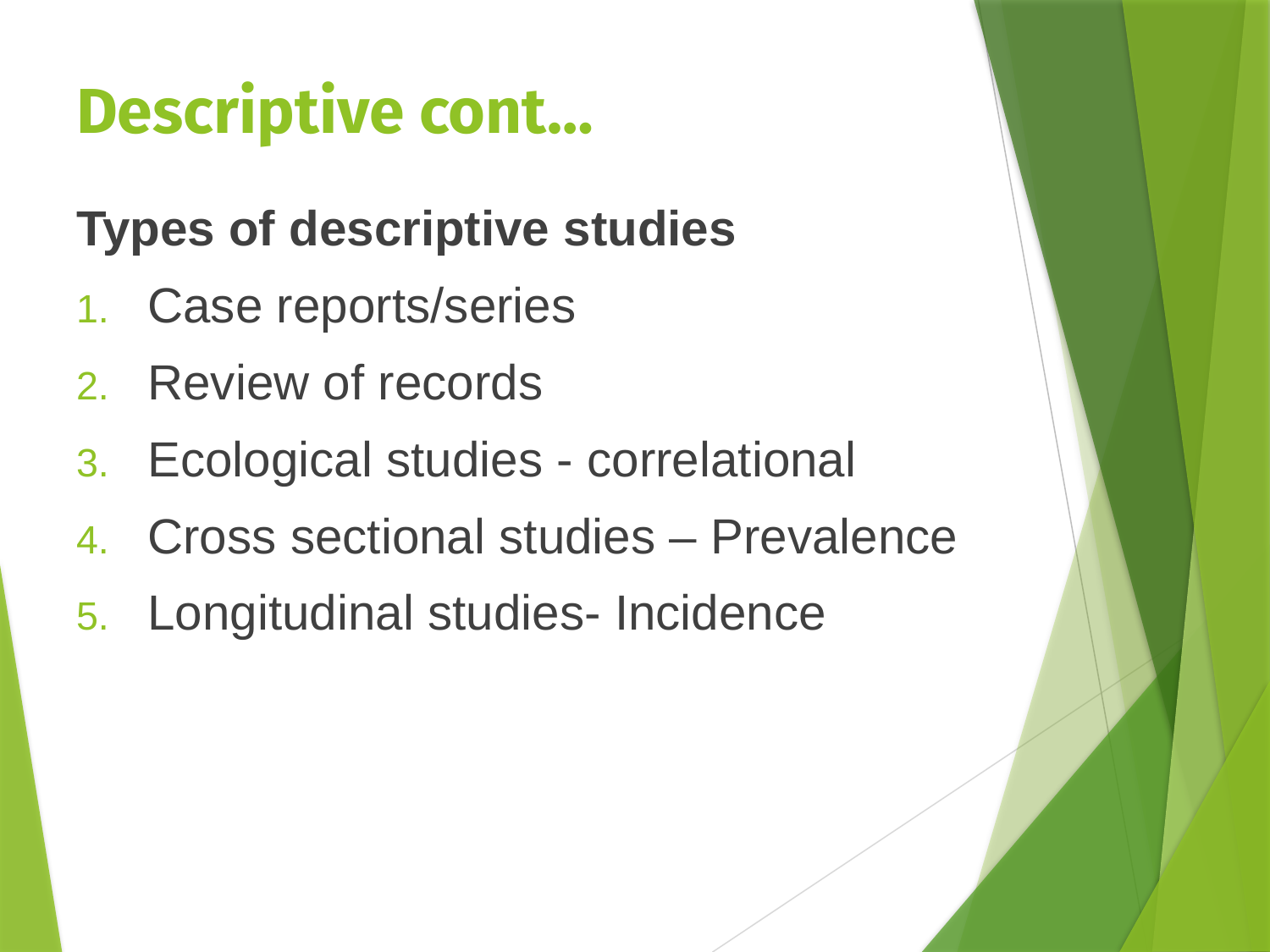

# Descriptive cont…
Types of descriptive studies
Case reports/series
Review of records
Ecological studies - correlational
Cross sectional studies – Prevalence
Longitudinal studies- Incidence